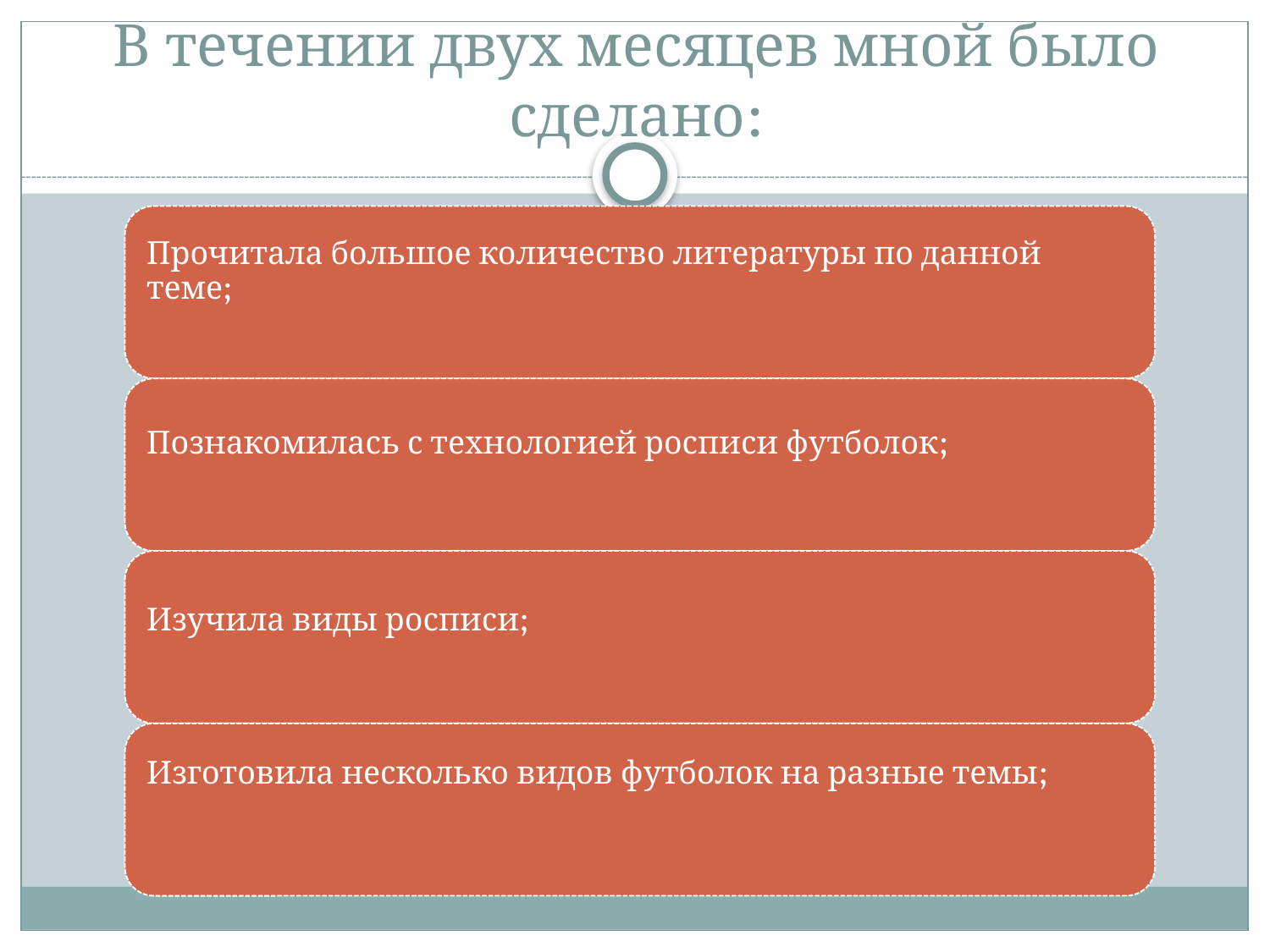

# В течении двух месяцев мной было сделано:
Прочитала большое количество литературы по данной теме;
Познакомилась с технологией росписи футболок;
Изучила виды росписи;
Изготовила несколько видов футболок на разные темы;